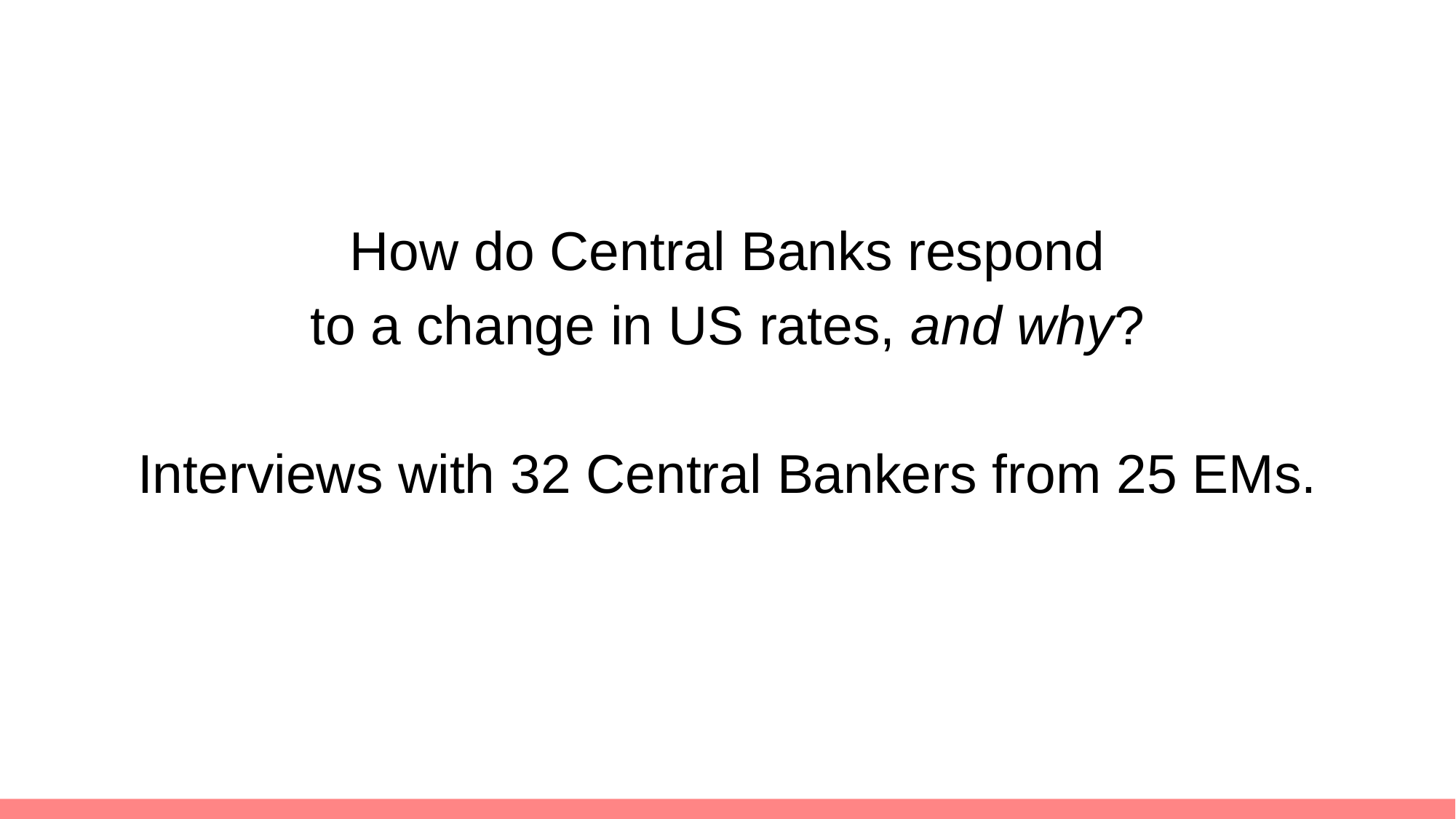

How do Central Banks respond
to a change in US rates, and why?

Interviews with 32 Central Bankers from 25 EMs.